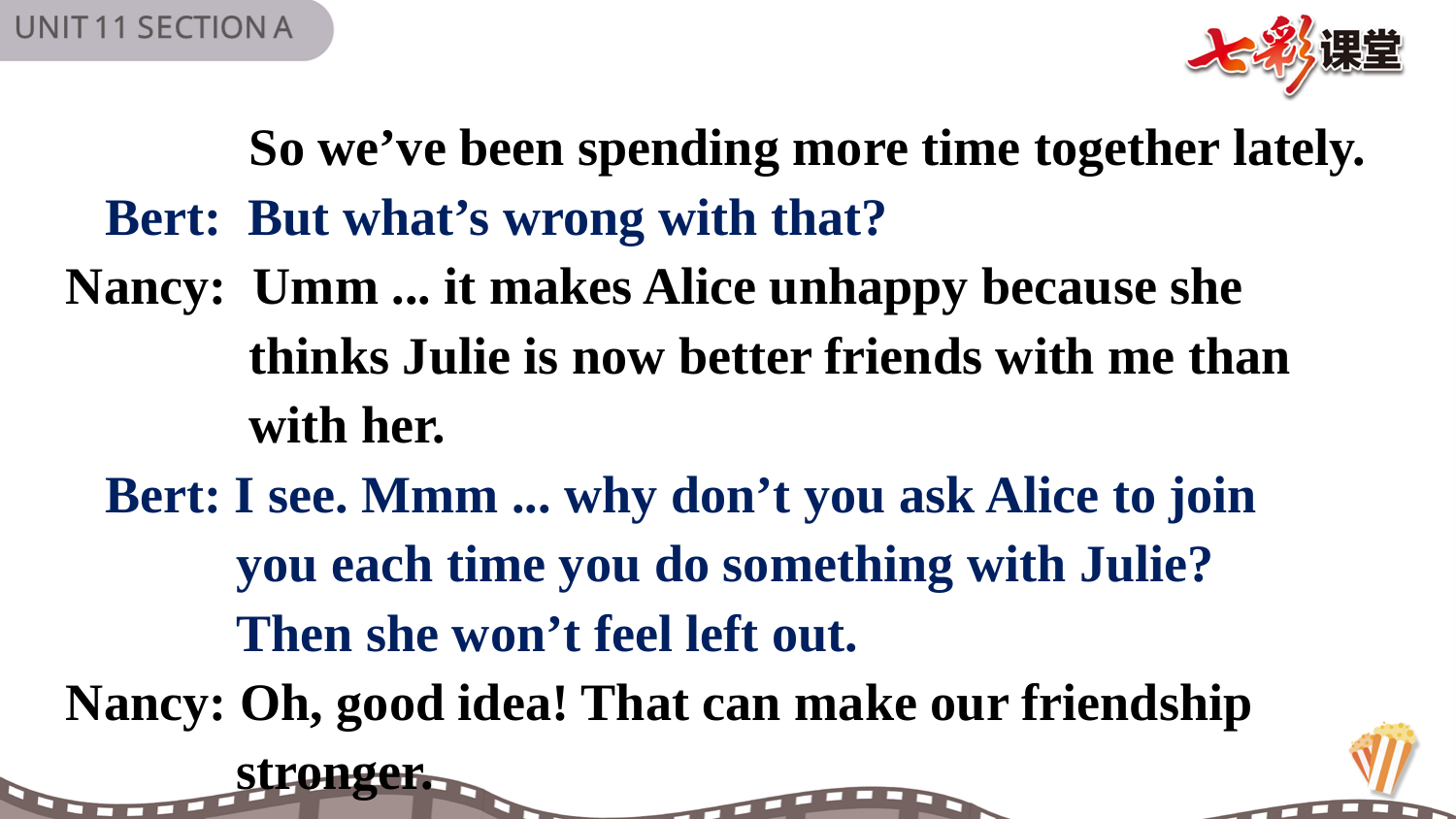

So we’ve been spending more time together lately.
   Bert:  But what’s wrong with that?
Nancy:  Umm ... it makes Alice unhappy because she
              thinks Julie is now better friends with me than
              with her.
   Bert: I see. Mmm ... why don’t you ask Alice to join
             you each time you do something with Julie?
             Then she won’t feel left out.
Nancy: Oh, good idea! That can make our friendship
             stronger.